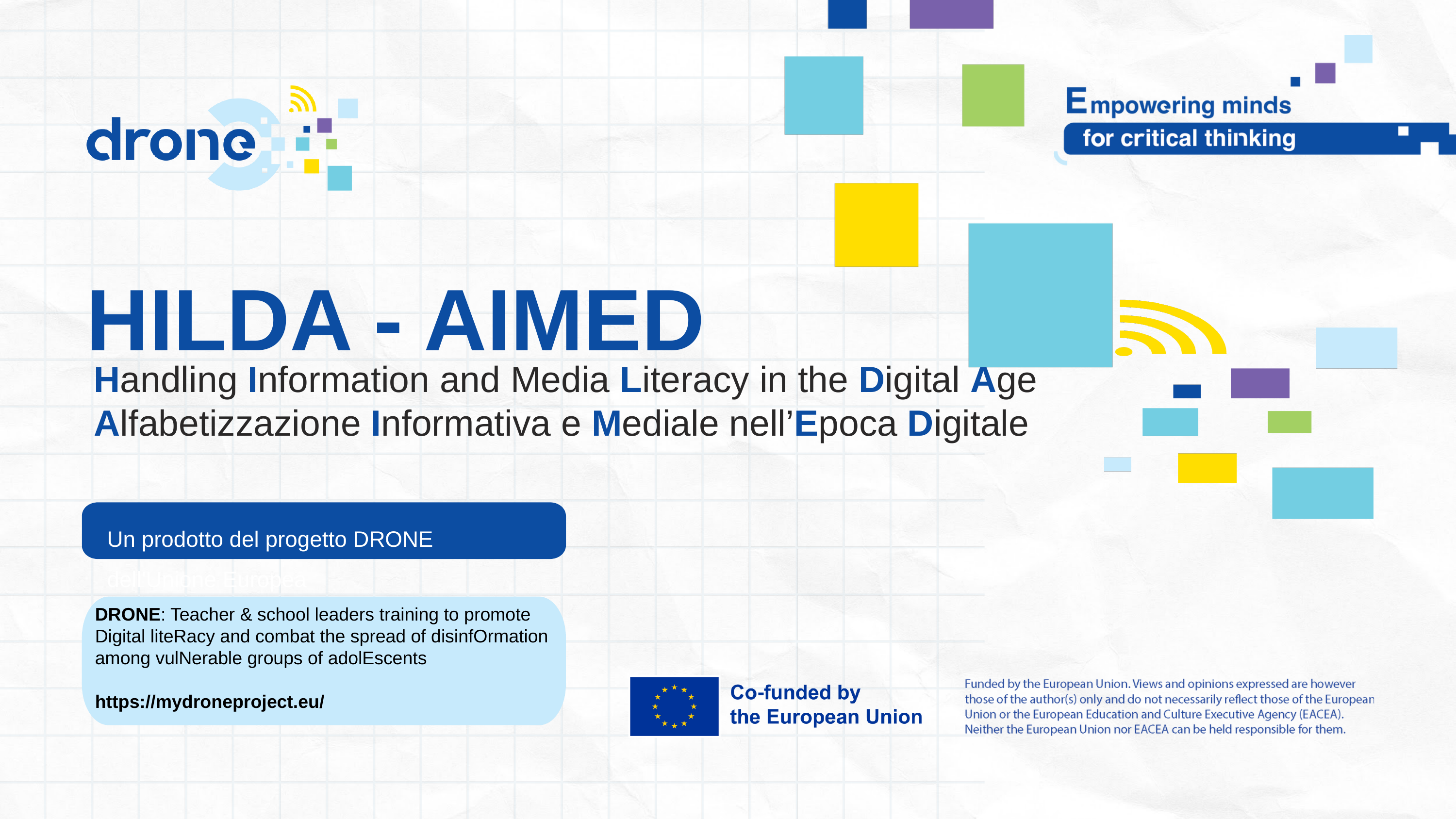

HILDA - AIMED
Handling Information and Media Literacy in the Digital Age
Alfabetizzazione Informativa e Mediale nell’Epoca Digitale

Un prodotto del progetto DRONE dell'Unione Europea

DRONE: Teacher & school leaders training to promote Digital liteRacy and combat the spread of disinfOrmation among vulNerable groups of adolEscents
https://mydroneproject.eu/